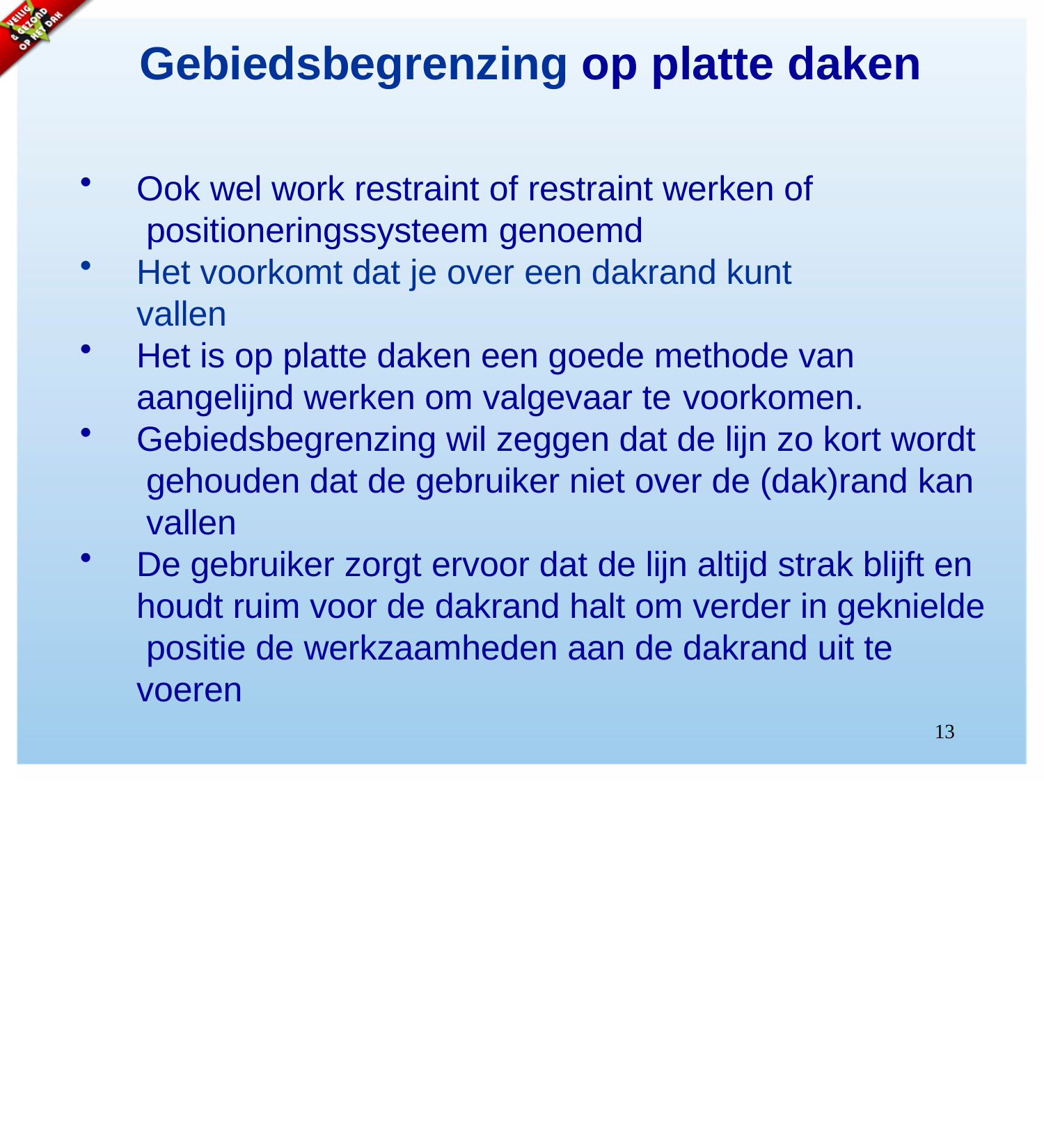

# Gebiedsbegrenzing op platte daken
Ook wel work restraint of restraint werken of  positioneringssysteem genoemd
Het voorkomt dat je over een dakrand kunt vallen
Het is op platte daken een goede methode van  aangelijnd werken om valgevaar te voorkomen.
Gebiedsbegrenzing wil zeggen dat de lijn zo kort wordt  gehouden dat de gebruiker niet over de (dak)rand kan  vallen
De gebruiker zorgt ervoor dat de lijn altijd strak blijft en  houdt ruim voor de dakrand halt om verder in geknielde  positie de werkzaamheden aan de dakrand uit te  voeren
13